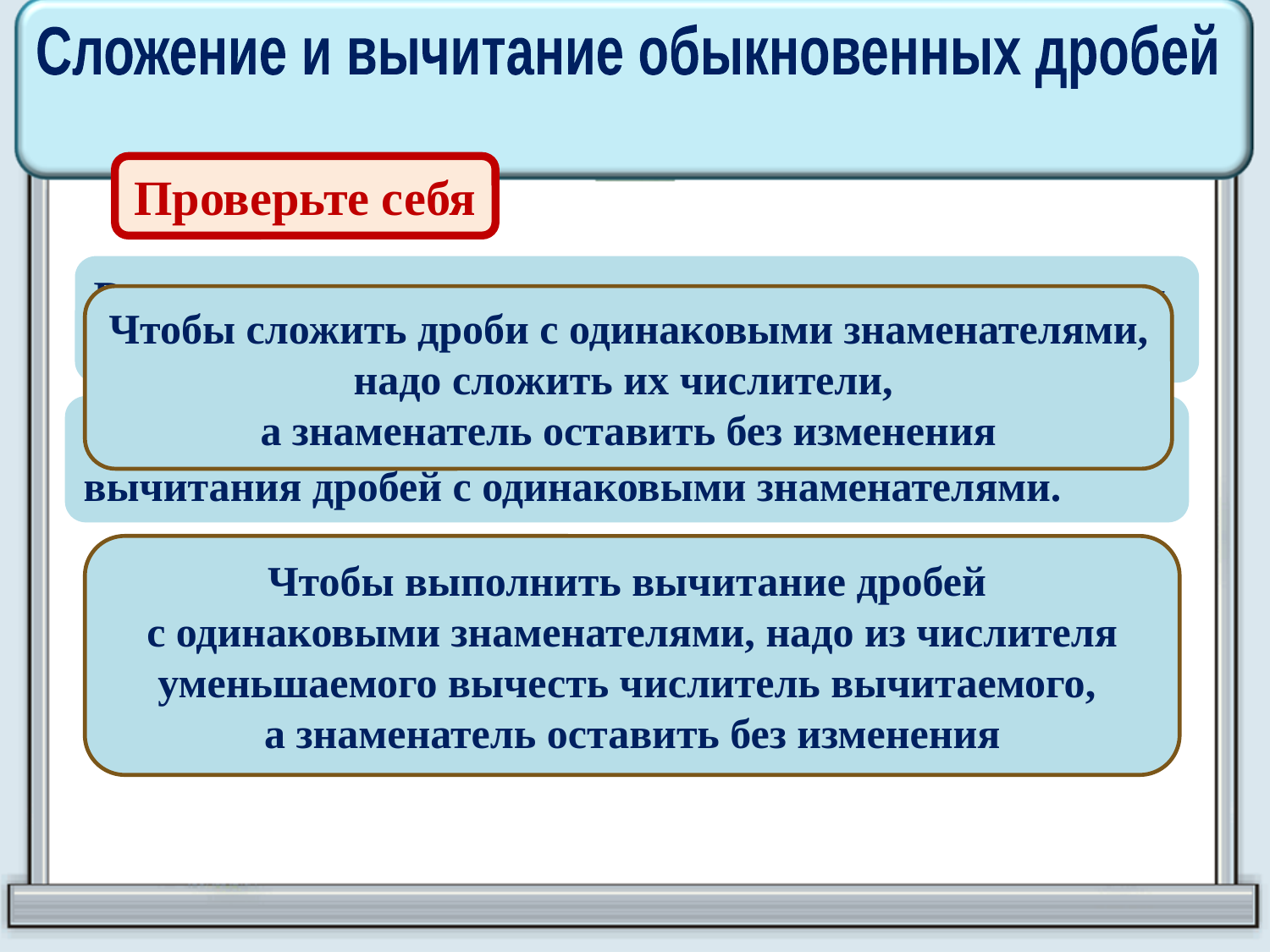

Сложение и вычитание обыкновенных дробей
Проверьте себя
Выполняя предыдущее задание вы находили сумму или разность дробей с одинаковыми знаменателями.
Чтобы сложить дроби с одинаковыми знаменателями, надо сложить их числители,
а знаменатель оставить без изменения
Сформулируйте самостоятельно правила сложения и вычитания дробей с одинаковыми знаменателями.
Чтобы выполнить вычитание дробей
с одинаковыми знаменателями, надо из числителя уменьшаемого вычесть числитель вычитаемого,
а знаменатель оставить без изменения